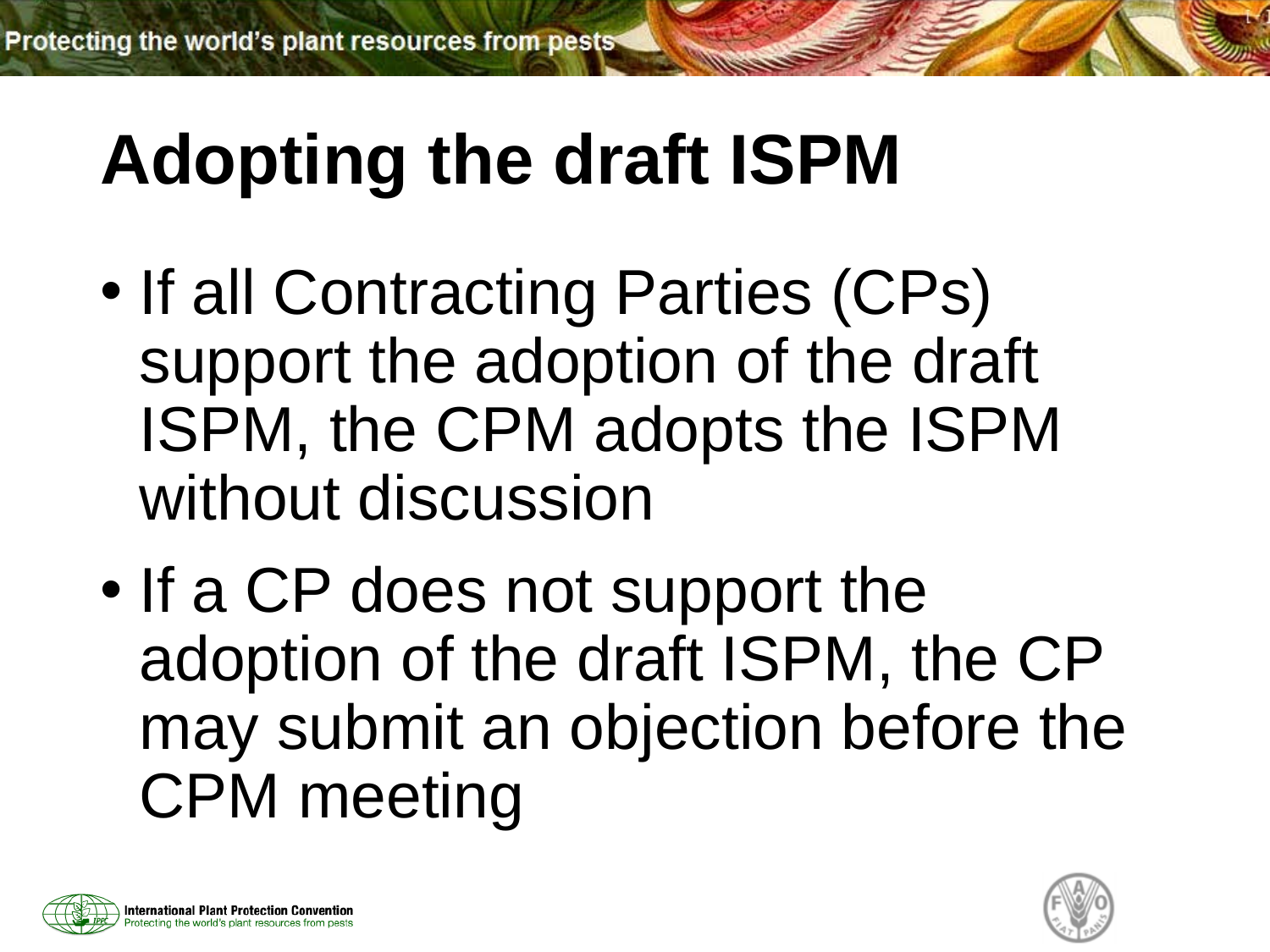

# Adopting the draft ISPM
If all Contracting Parties (CPs) support the adoption of the draft ISPM, the CPM adopts the ISPM without discussion
If a CP does not support the adoption of the draft ISPM, the CP may submit an objection before the CPM meeting